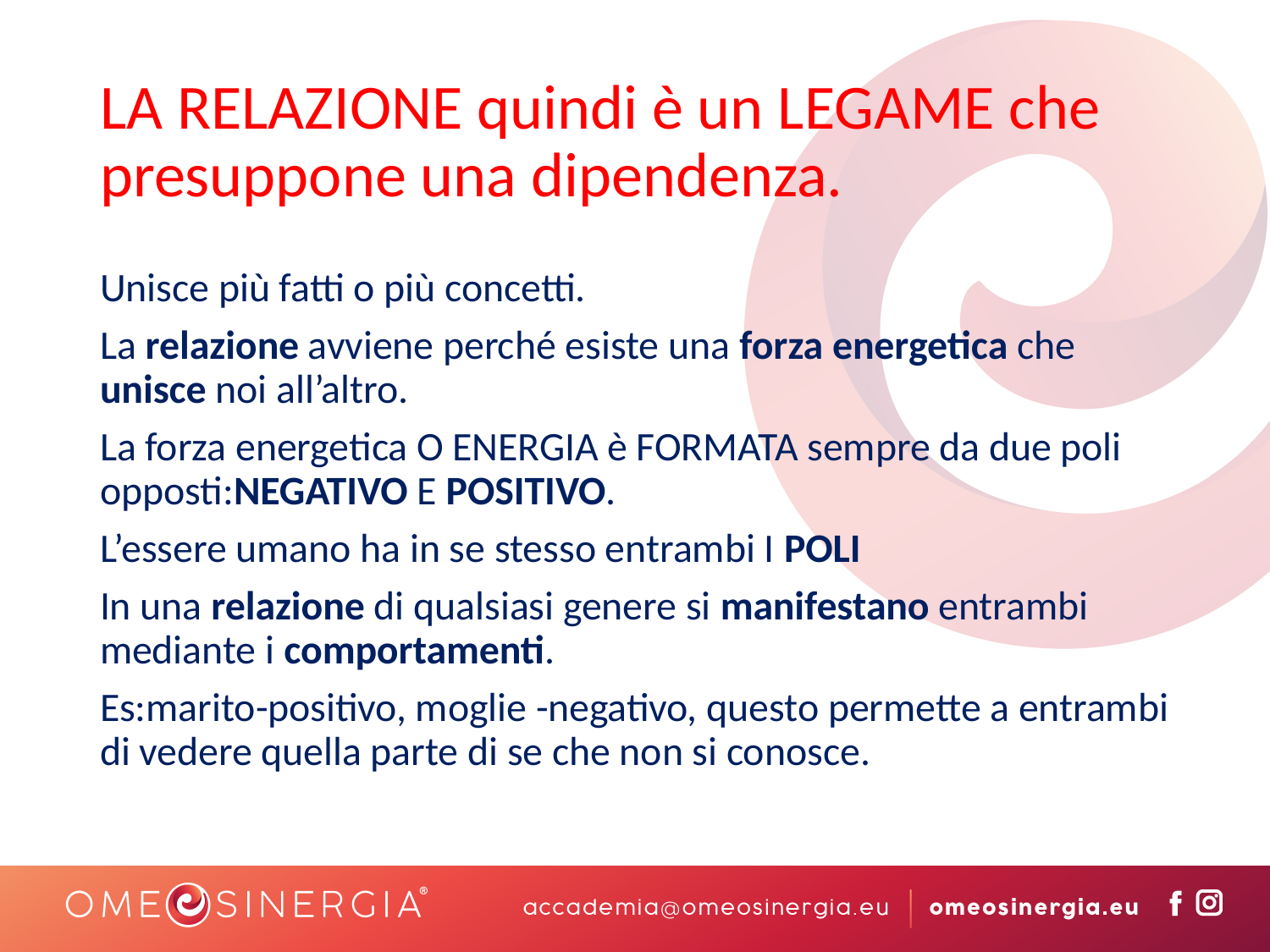

# LA RELAZIONE quindi è un LEGAME che presuppone una dipendenza.
Unisce più fatti o più concetti.
La relazione avviene perché esiste una forza energetica che unisce noi all’altro.
La forza energetica O ENERGIA è FORMATA sempre da due poli opposti:NEGATIVO E POSITIVO.
L’essere umano ha in se stesso entrambi I POLI
In una relazione di qualsiasi genere si manifestano entrambi mediante i comportamenti.
Es:marito-positivo, moglie -negativo, questo permette a entrambi di vedere quella parte di se che non si conosce.